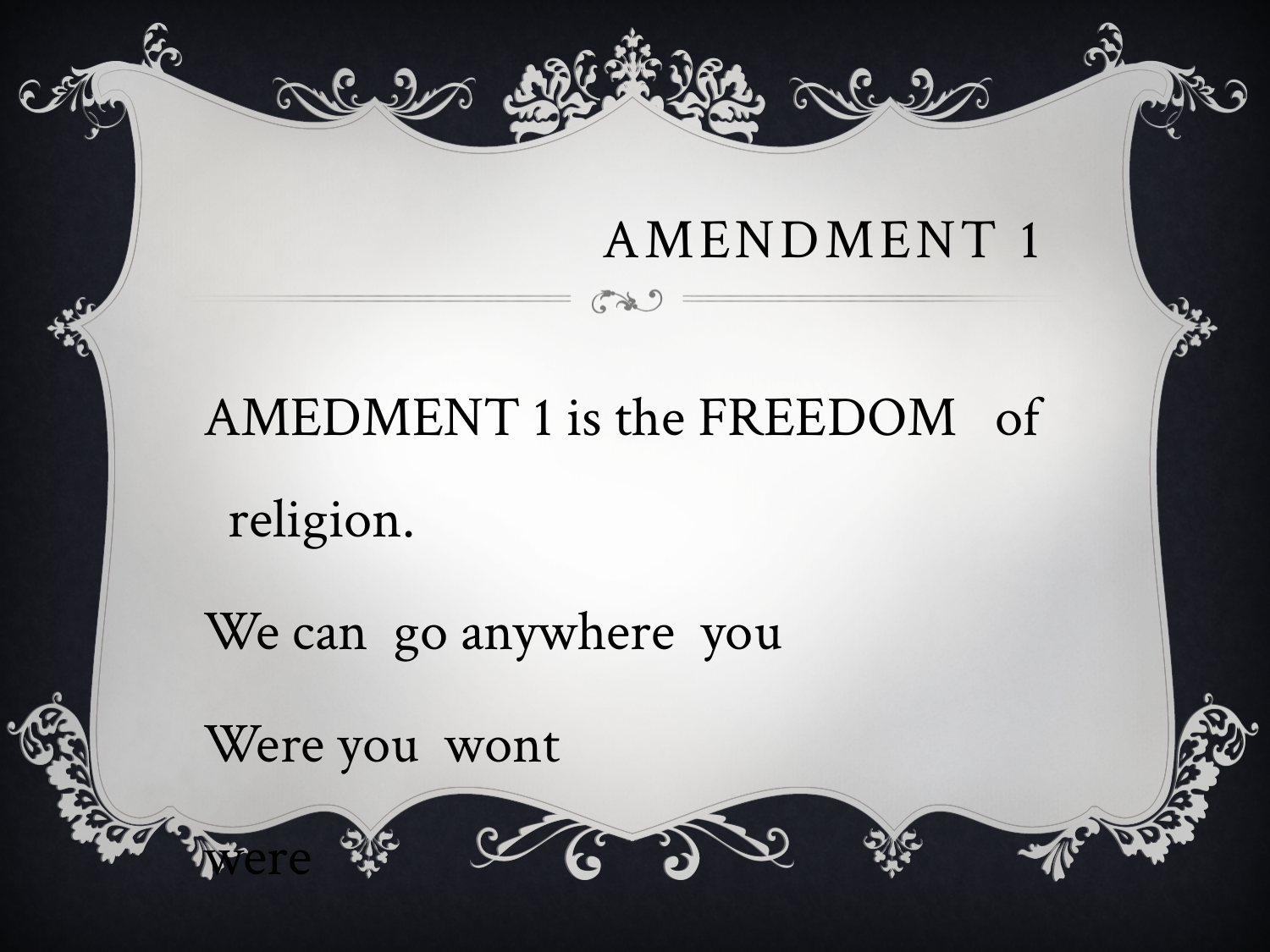

# Amendment 1
AMEDMENT 1 is the FREEDOM   of     religion.
We can  go anywhere  you
Were you  wont
were